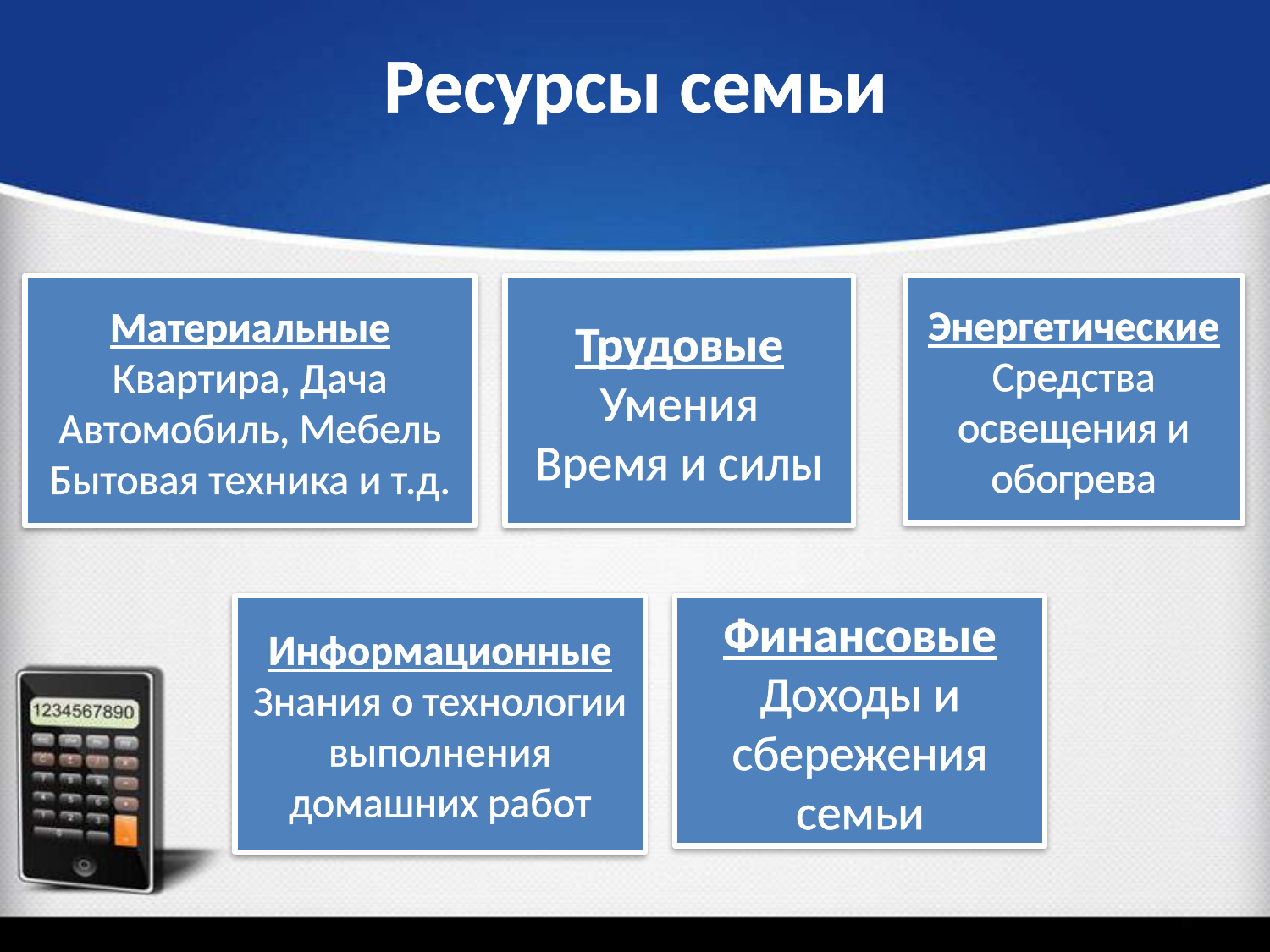

# Ресурсы семьи
Материальные
Квартира, Дача
Автомобиль, Мебель
Бытовая техника и т.д.
Трудовые
Умения
Время и силы
Энергетические
Средства освещения и обогрева
Информационные
Знания о технологии выполнения домашних работ
Финансовые
Доходы и сбережения семьи